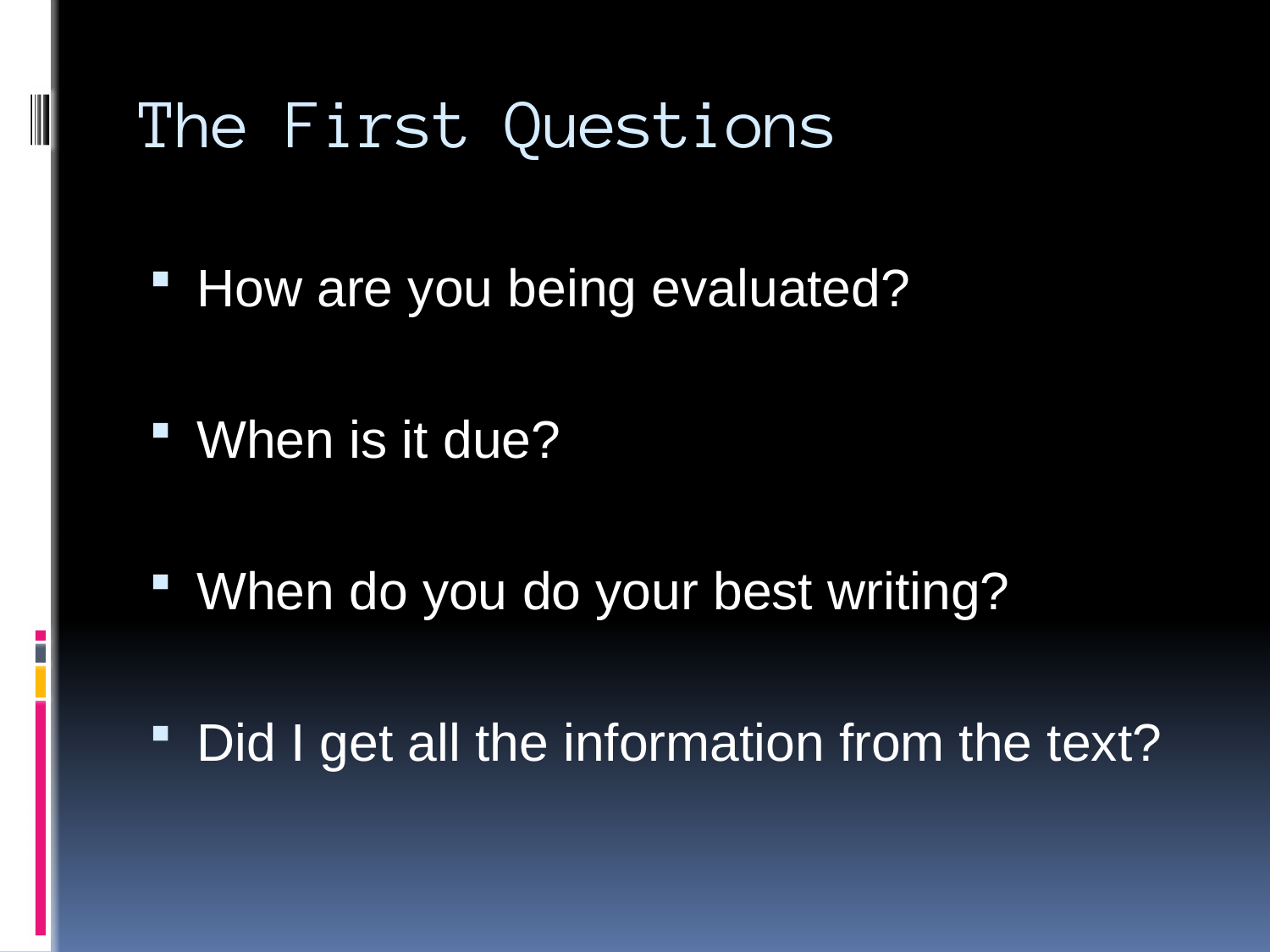

# The First Questions
How are you being evaluated?

When is it due?

When do you do your best writing?

Did I get all the information from the text?